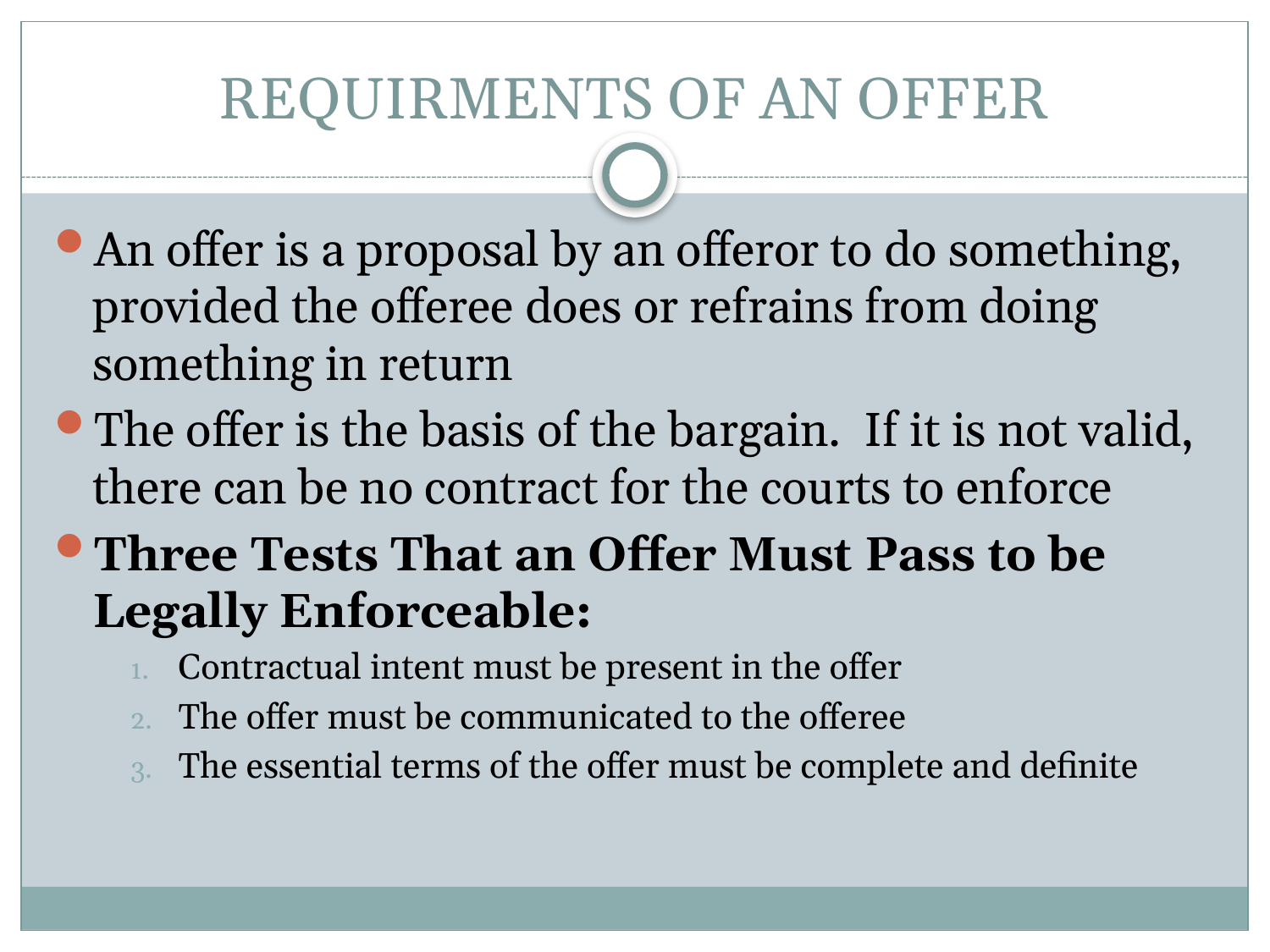

# REQUIRMENTS OF AN OFFER
An offer is a proposal by an offeror to do something, provided the offeree does or refrains from doing something in return
The offer is the basis of the bargain.  If it is not valid, there can be no contract for the courts to enforce
Three Tests That an Offer Must Pass to be Legally Enforceable:
Contractual intent must be present in the offer
The offer must be communicated to the offeree
The essential terms of the offer must be complete and definite